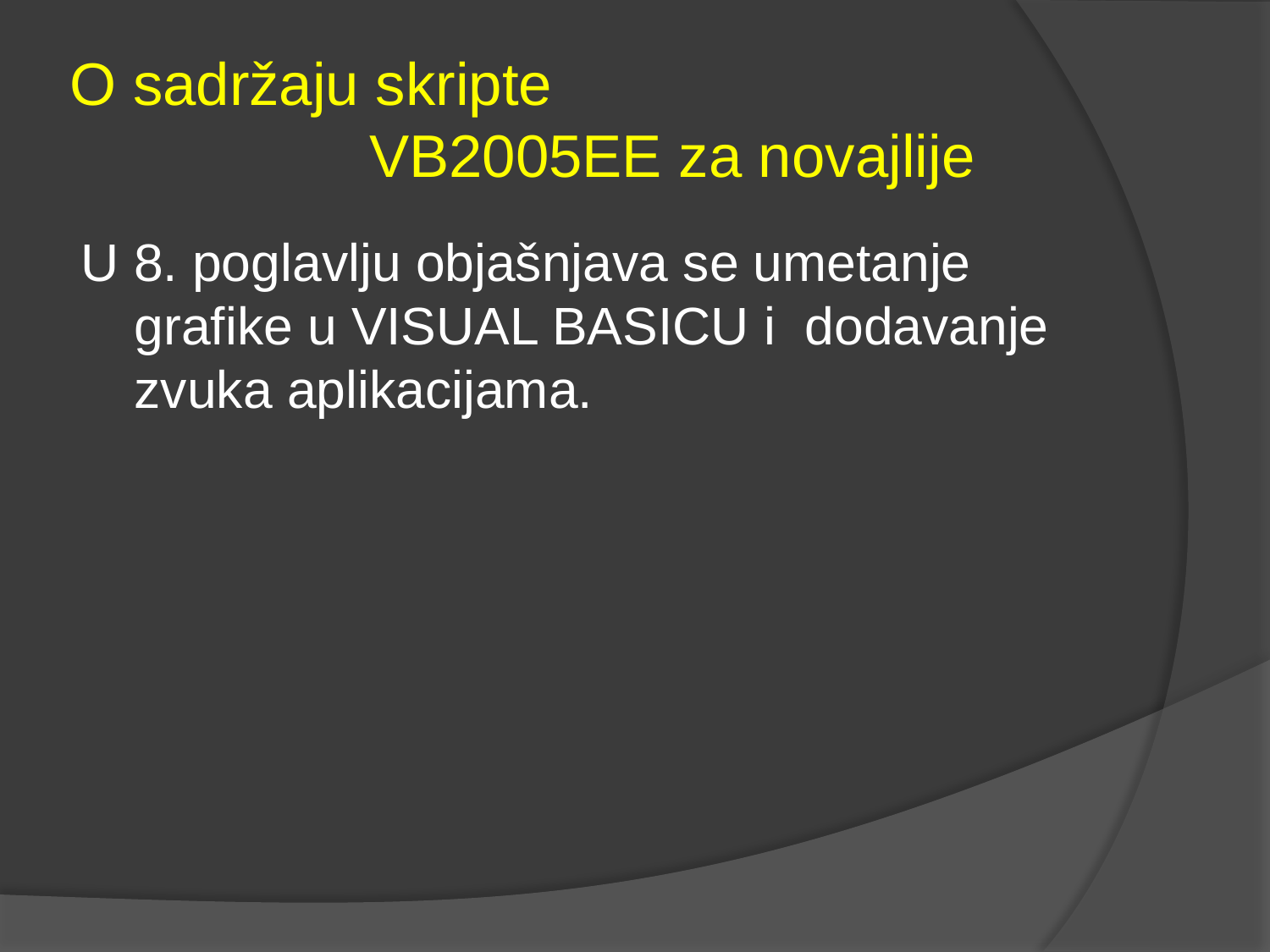

# O sadržaju skripte VB2005EE za novajlije
U 8. poglavlju objašnjava se umetanje grafike u VISUAL BASICU i  dodavanje zvuka aplikacijama.